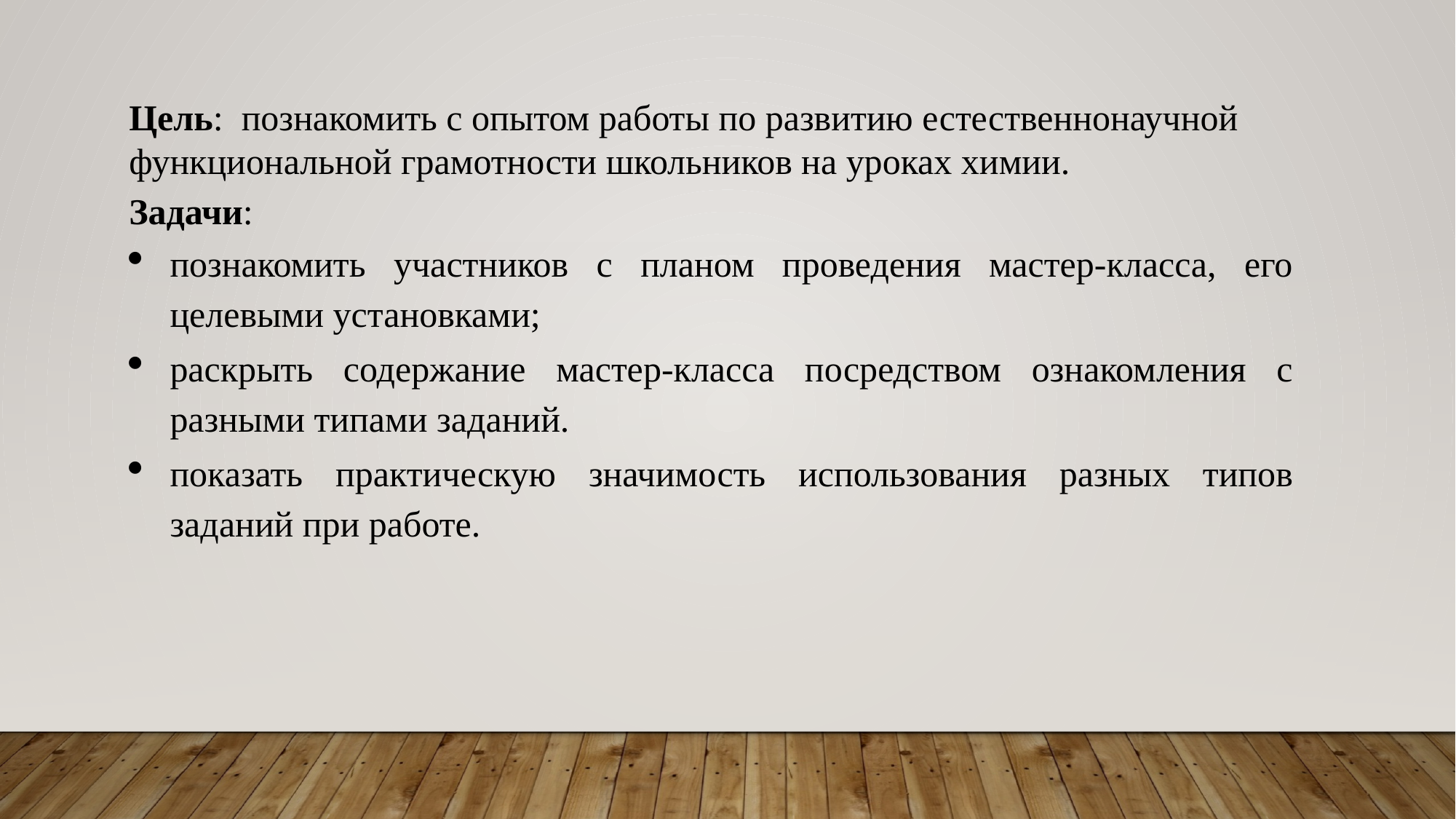

Цель:  познакомить с опытом работы по развитию естественнонаучной функциональной грамотности школьников на уроках химии.
Задачи:
познакомить участников с планом проведения мастер-класса, его целевыми установками;
раскрыть содержание мастер-класса посредством ознакомления с разными типами заданий.
показать практическую значимость использования разных типов заданий при работе.